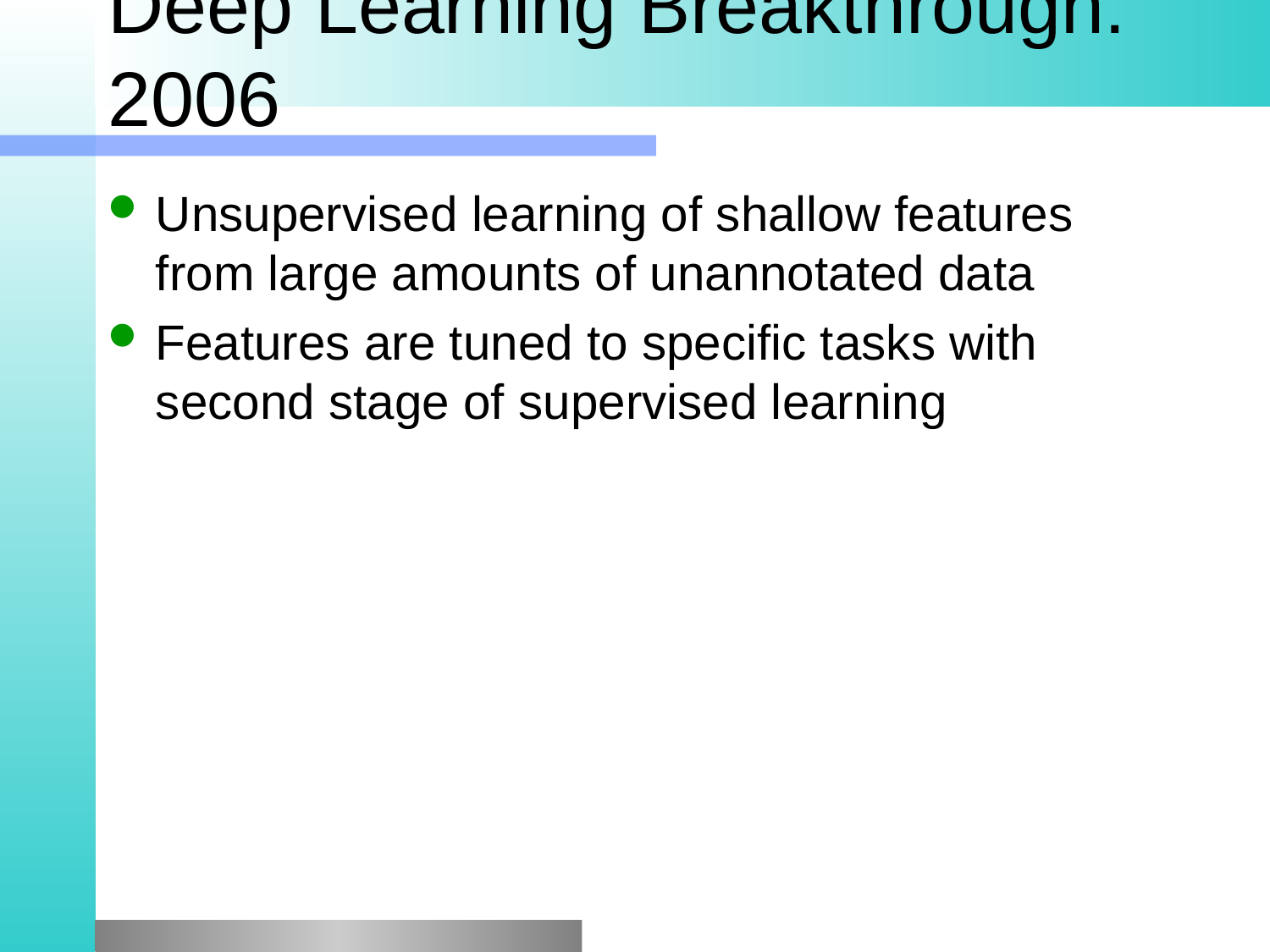

# Deep Learning Breakthrough: 2006
Unsupervised learning of shallow features from large amounts of unannotated data
Features are tuned to specific tasks with second stage of supervised learning